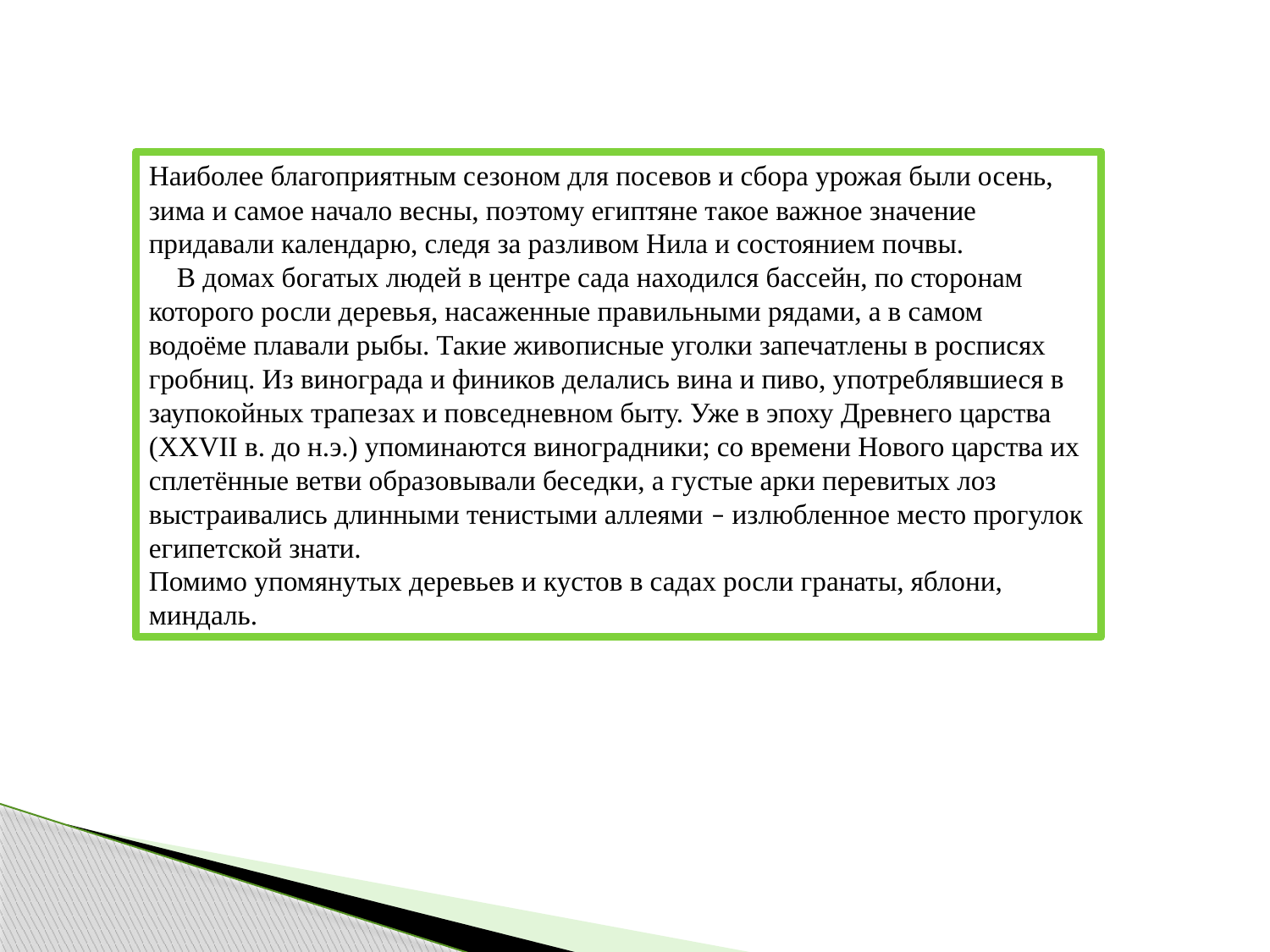

Наиболее благоприятным сезоном для посевов и сбора урожая были осень, зима и самое начало весны, поэтому египтяне такое важное значение придавали календарю, следя за разливом Нила и состоянием почвы.
    В домах богатых людей в центре сада находился бассейн, по сторонам которого росли деревья, насаженные правильными рядами, а в самом водоёме плавали рыбы. Такие живописные уголки запечатлены в росписях гробниц. Из винограда и фиников делались вина и пиво, употреблявшиеся в заупокойных трапезах и повседневном быту. Уже в эпоху Древнего царства (XXVII в. до н.э.) упоминаются виноградники; со времени Нового царства их сплетённые ветви образовывали беседки, а густые арки перевитых лоз выстраивались длинными тенистыми аллеями – излюбленное место прогулок египетской знати.
Помимо упомянутых деревьев и кустов в садах росли гранаты, яблони, миндаль.